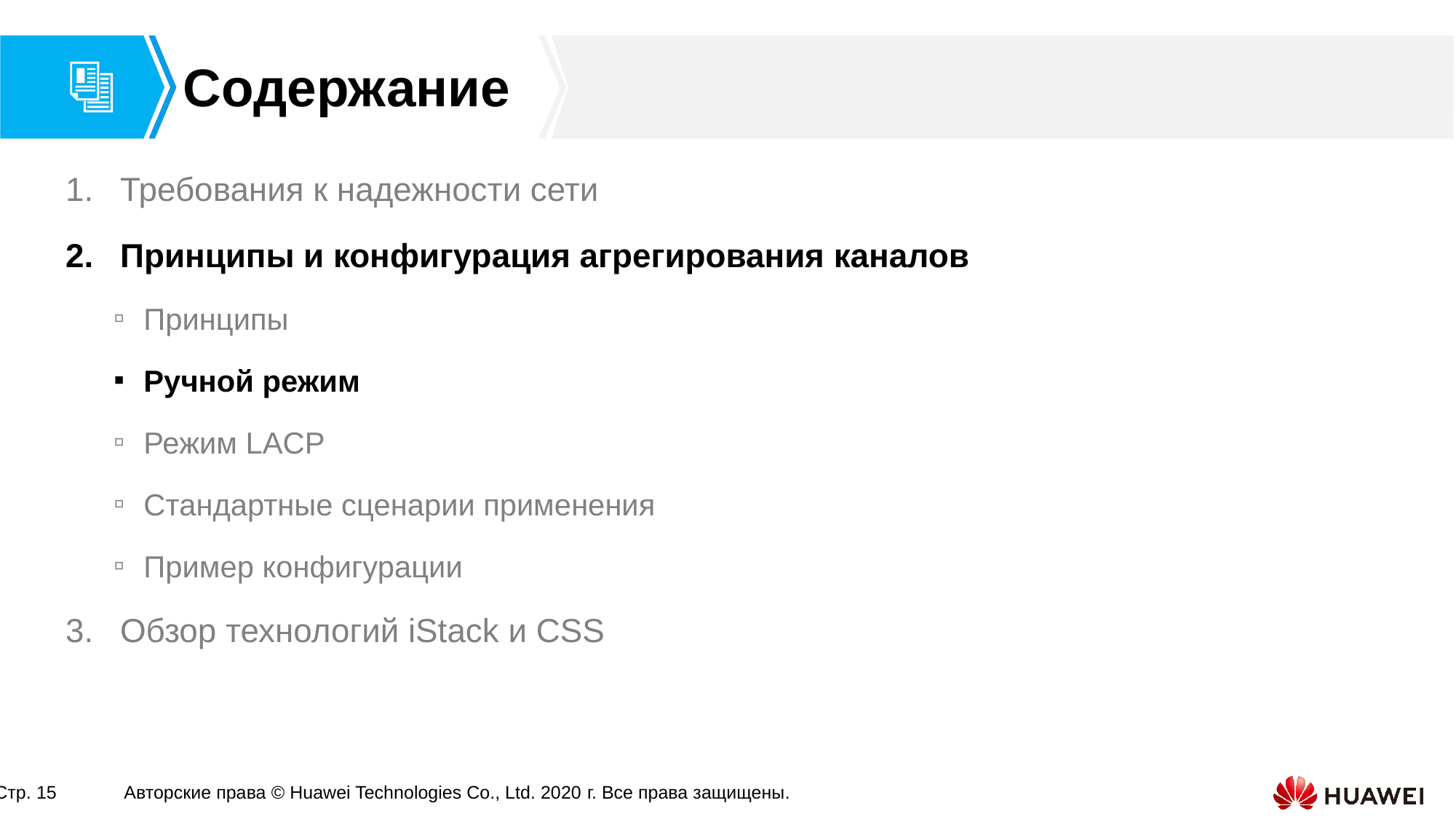

Требования к надежности сети
Принципы и конфигурация агрегирования каналов
Принципы
Ручной режим
Режим LACP
Стандартные сценарии применения
Пример конфигурации
Обзор технологий iStack и CSS